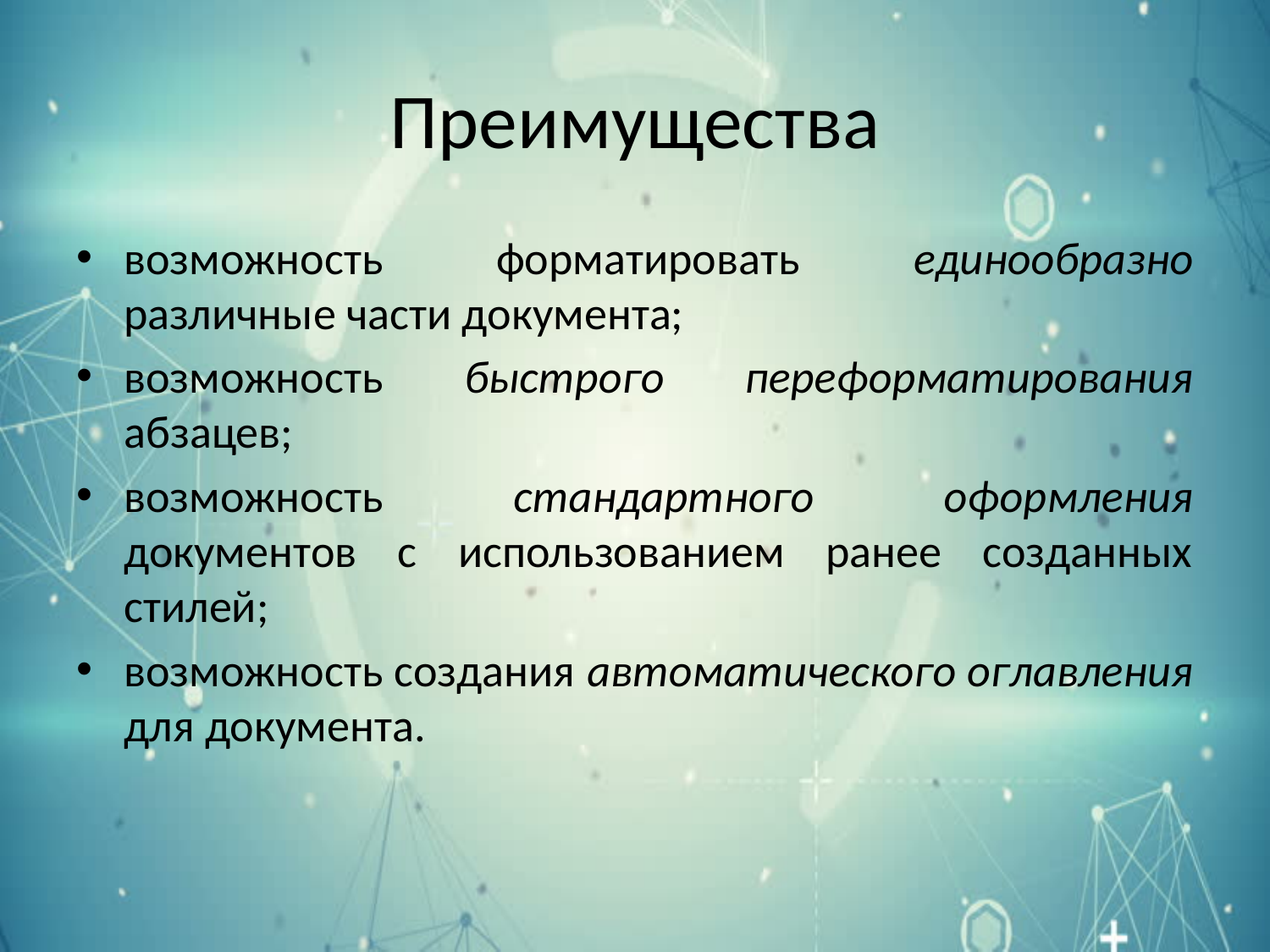

# Преимущества
возможность форматировать единообразно различные части документа;
возможность быстрого переформатирования абзацев;
возможность стандартного оформления документов с использованием ранее созданных стилей;
возможность создания автоматического оглавления для документа.